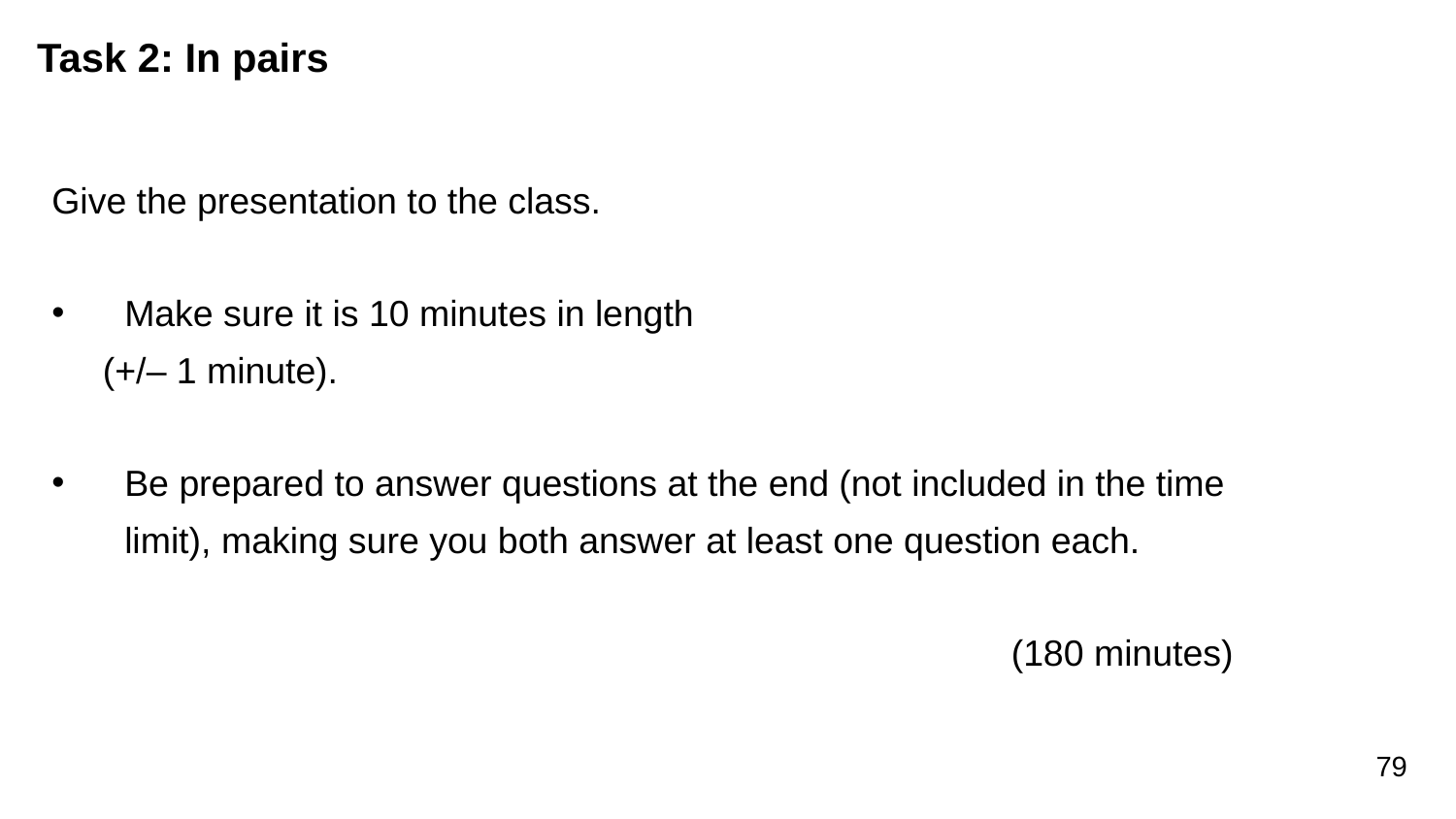

# Task 2: In pairs
Give the presentation to the class.

Make sure it is 10 minutes in length
     (+/– 1 minute).

Be prepared to answer questions at the end (not included in the time limit), making sure you both answer at least one question each.

(180 minutes)

79